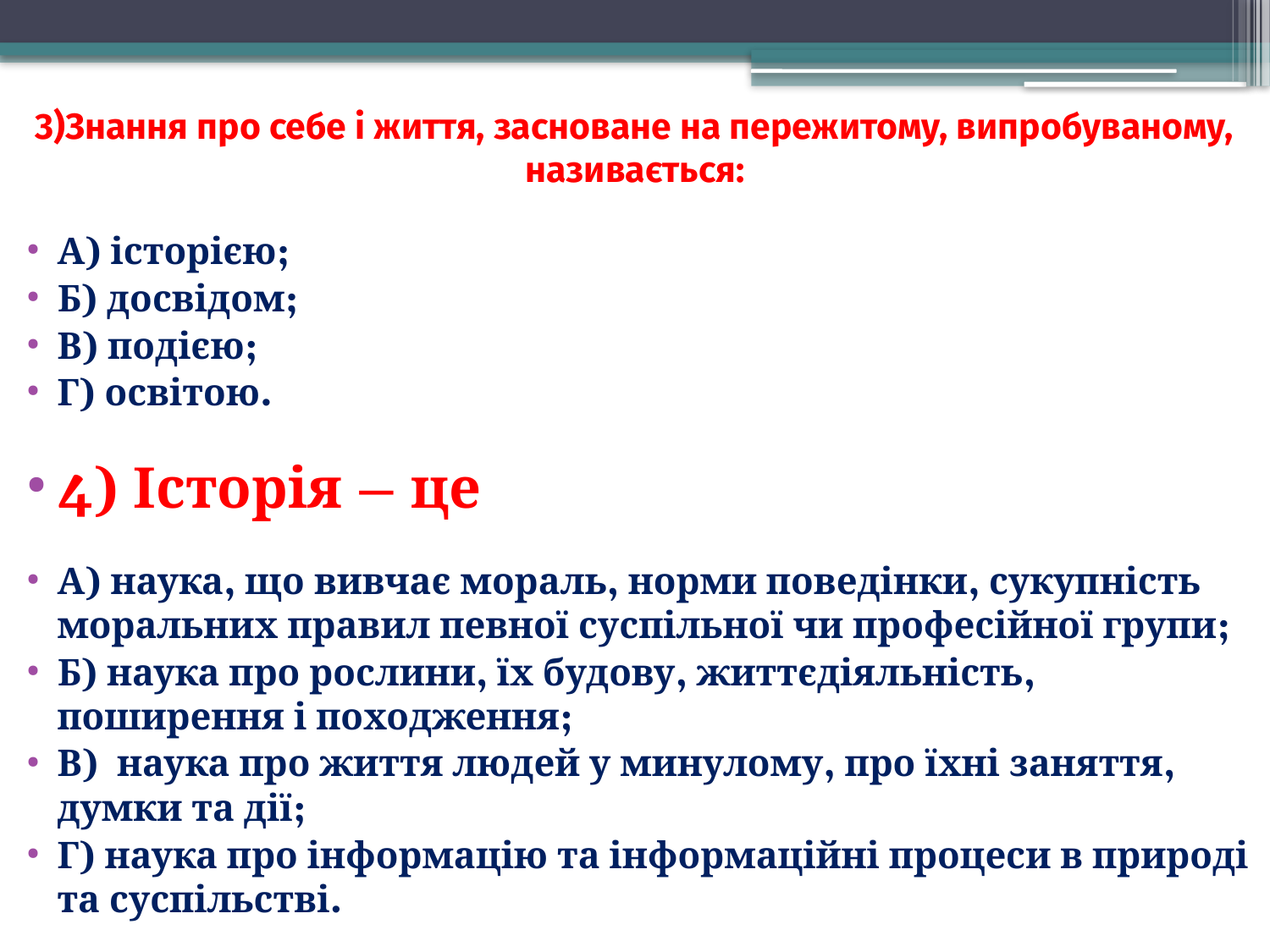

# 3)Знання про себе і життя, засноване на пережитому, випробуваному, називається:

А) історією;
Б) досвідом;
В) подією;
Г) освітою.

4) Історія – це

А) наука, що вивчає мораль, норми поведінки, сукупність моральних правил певної суспільної чи професійної групи;
Б) наука про рослини, їх будову, життєдіяльність, поширення і походження;
В)  наука про життя людей у минулому, про їхні заняття, думки та дії;
Г) наука про інформацію та інформаційні процеси в природі та суспільстві.